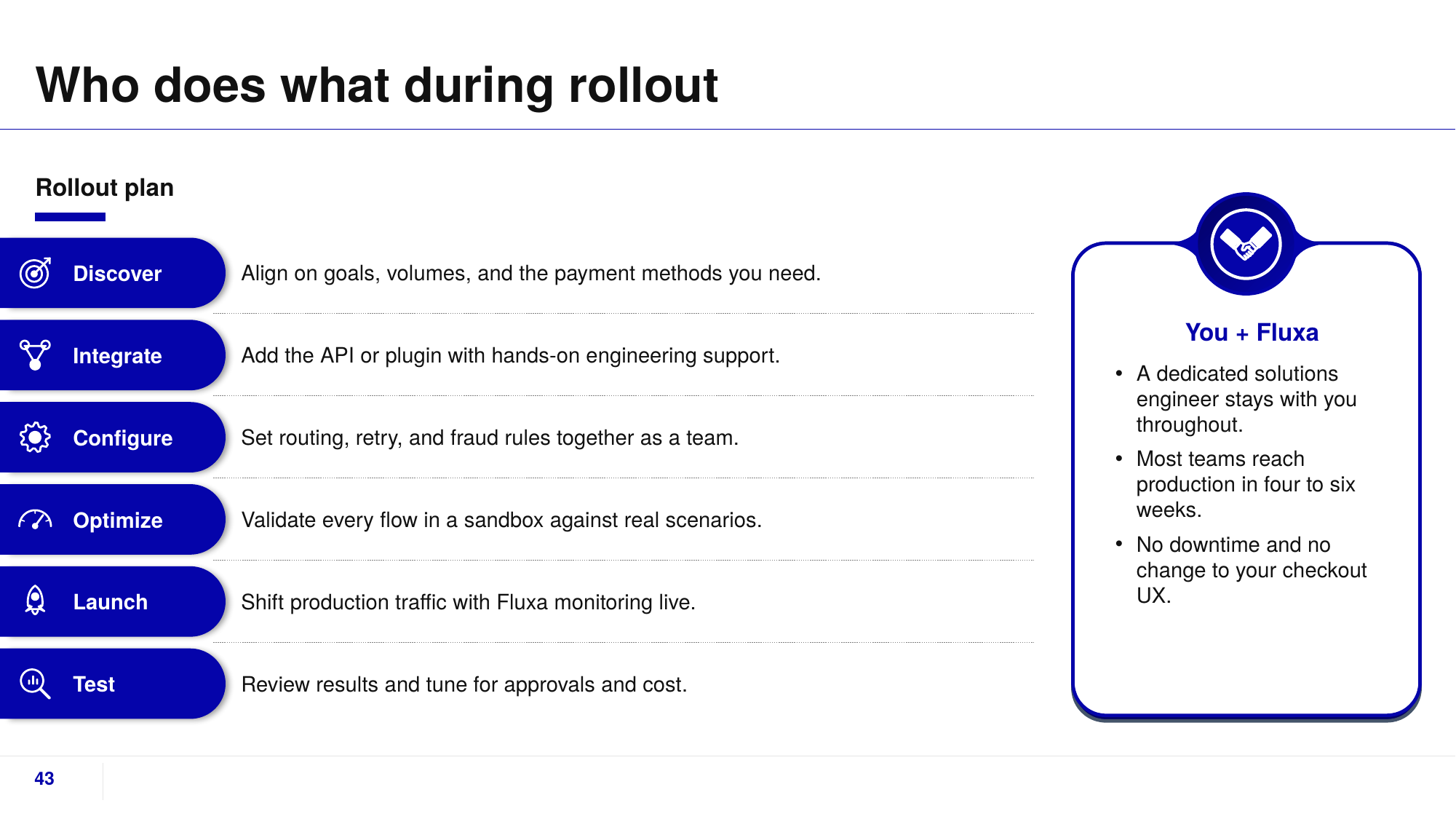

# Who does what during rollout
Rollout plan
Discover

Integrate
Align on goals, volumes, and the payment methods you need.

You + Fluxa
Configure
Add the API or plugin with hands-on engineering support.

A dedicated solutions engineer stays with you throughout.
Most teams reach production in four to six weeks.
No downtime and no change to your checkout UX.
Optimize
Set routing, retry, and fraud rules together as a team.

Launch
Validate every flow in a sandbox against real scenarios.

Test
Shift production traffic with Fluxa monitoring live.

Review results and tune for approvals and cost.

43